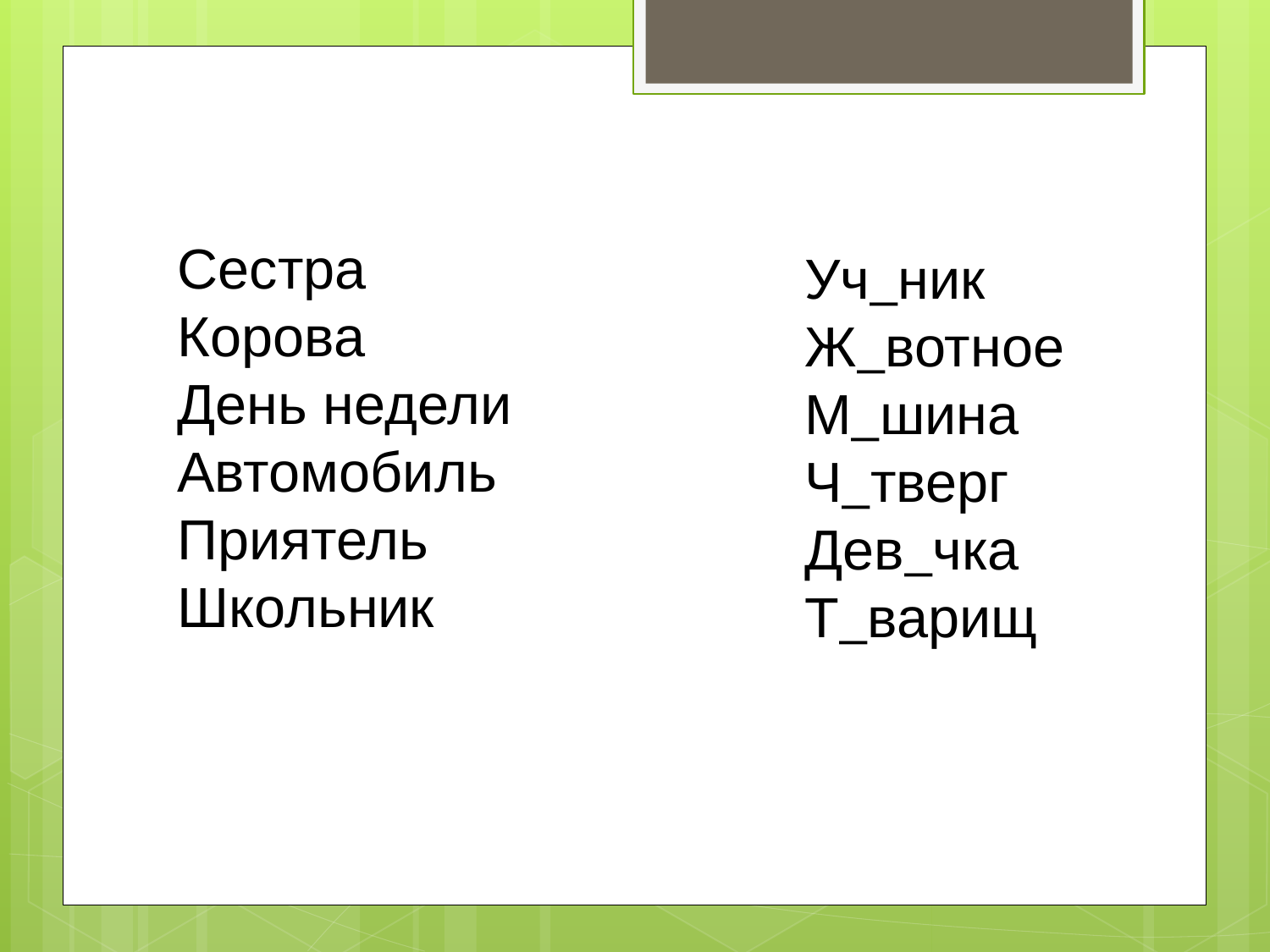

Сестра
Корова
День недели
Автомобиль
Приятель
Школьник

Уч_ник
Ж_вотное
М_шина
Ч_тверг
Дев_чка
Т_варищ